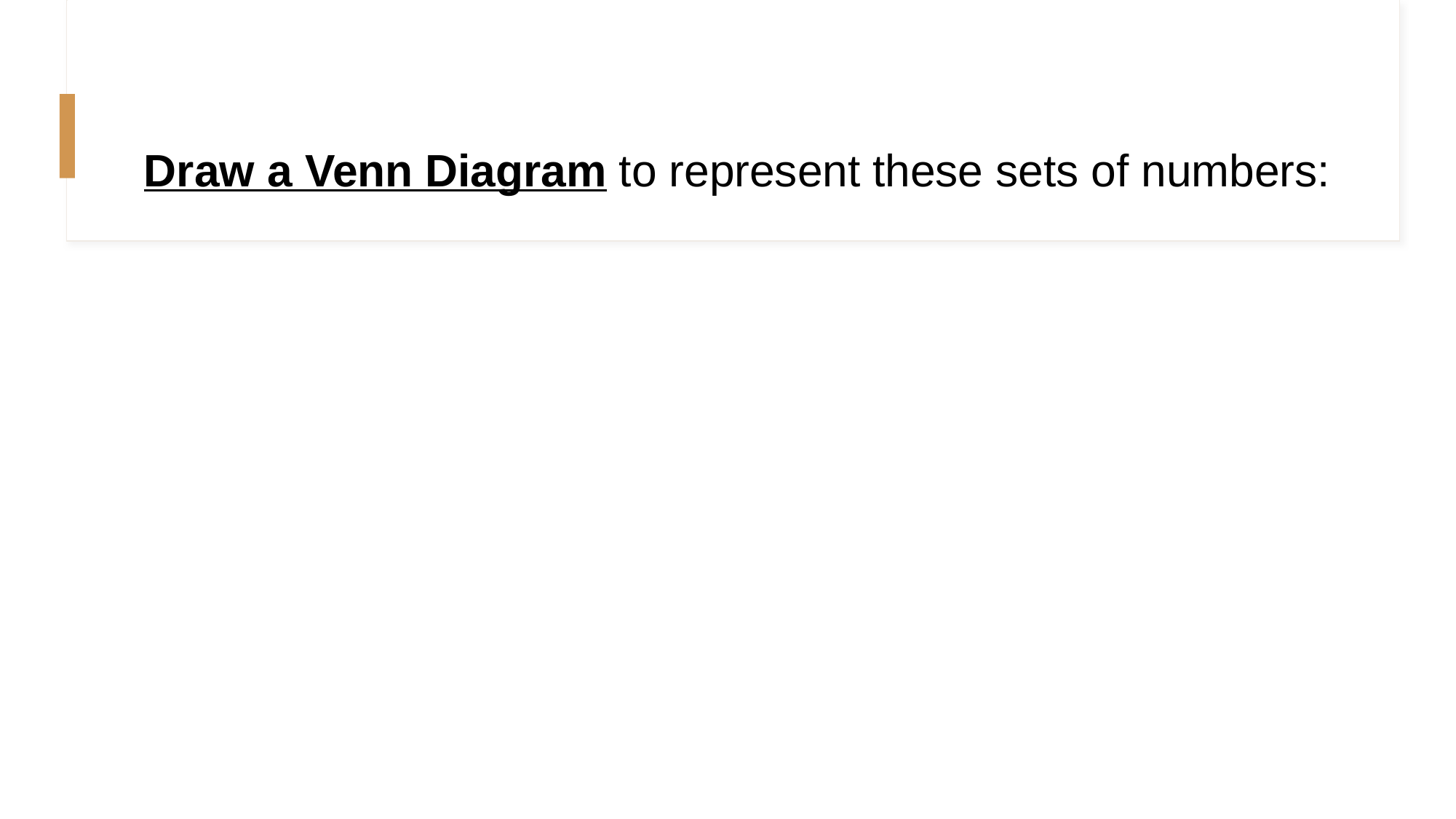

# Draw a Venn Diagram to represent these sets of numbers: